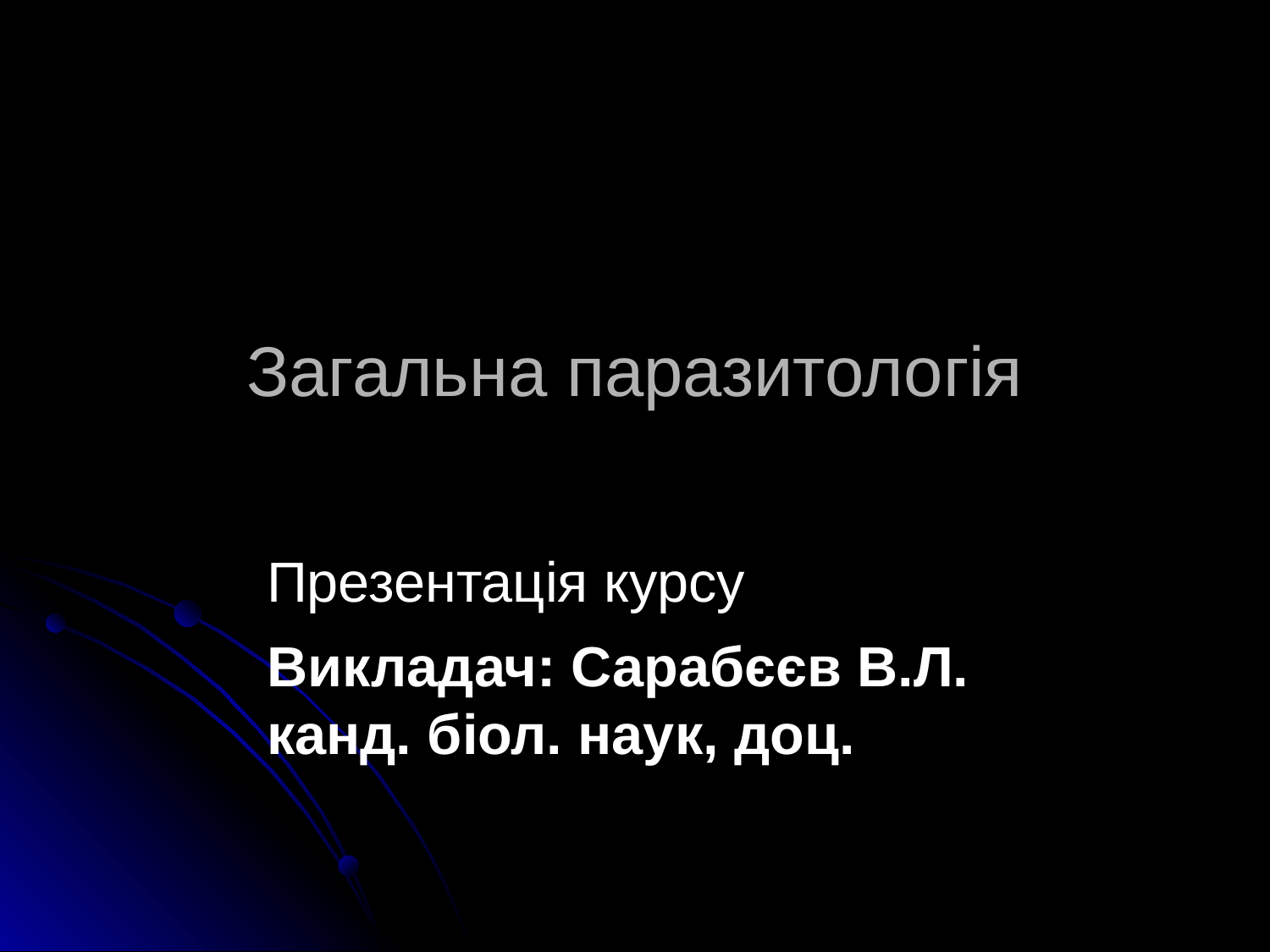

# Загальна паразитологія
Презентація курсу
Викладач: Сарабєєв В.Л. канд. біол. наук, доц.